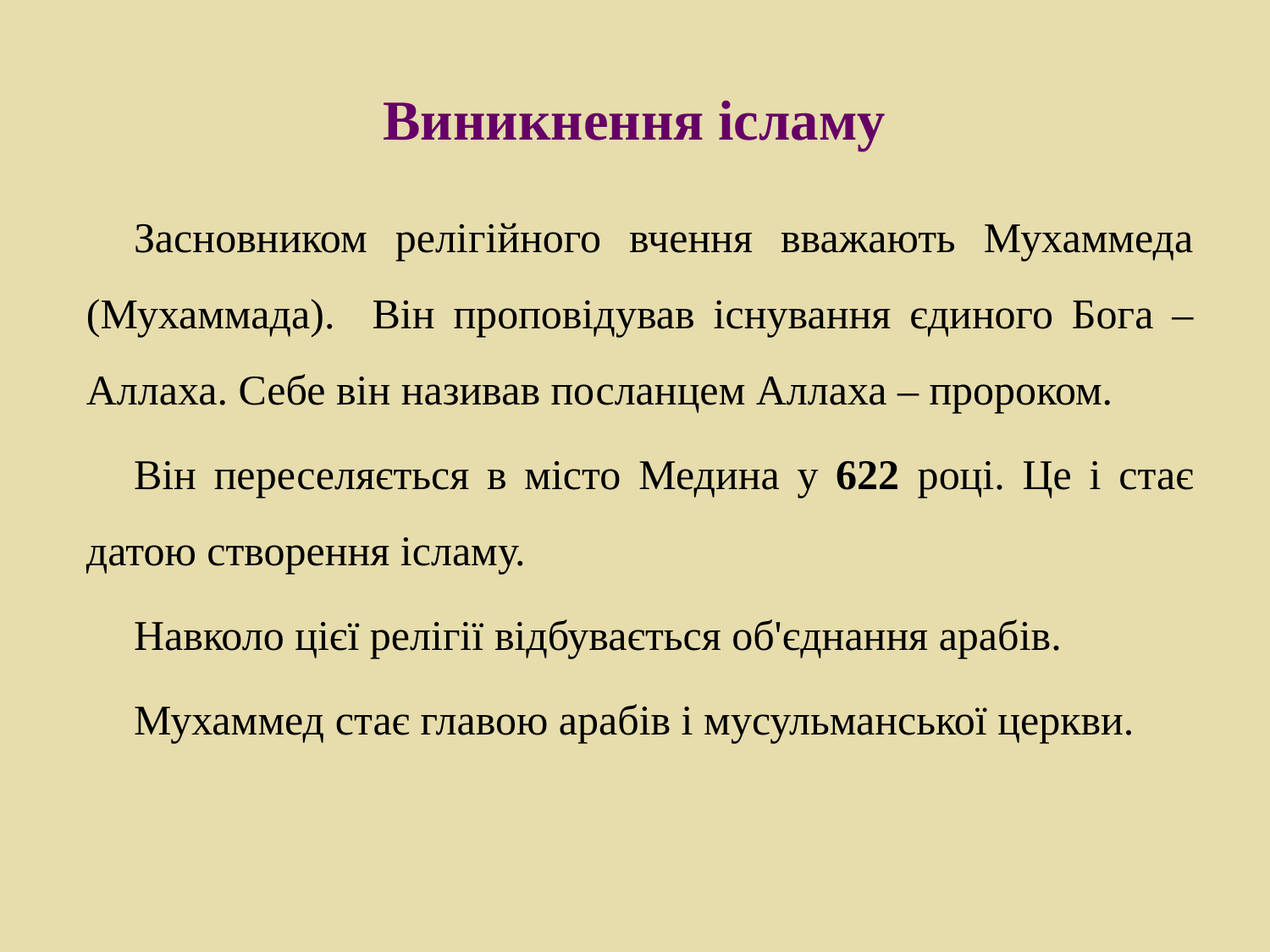

# Виникнення ісламу
Засновником релігійного вчення вважають Мухаммеда (Мухаммада).  Він проповідував існування єдиного Бога – Аллаха. Себе він називав посланцем Аллаха – пророком.
Він переселяється в місто Медина у 622 році. Це і стає датою створення ісламу.
Навколо цієї релігії відбувається об'єднання арабів.
Мухаммед стає главою арабів і мусульманської церкви.